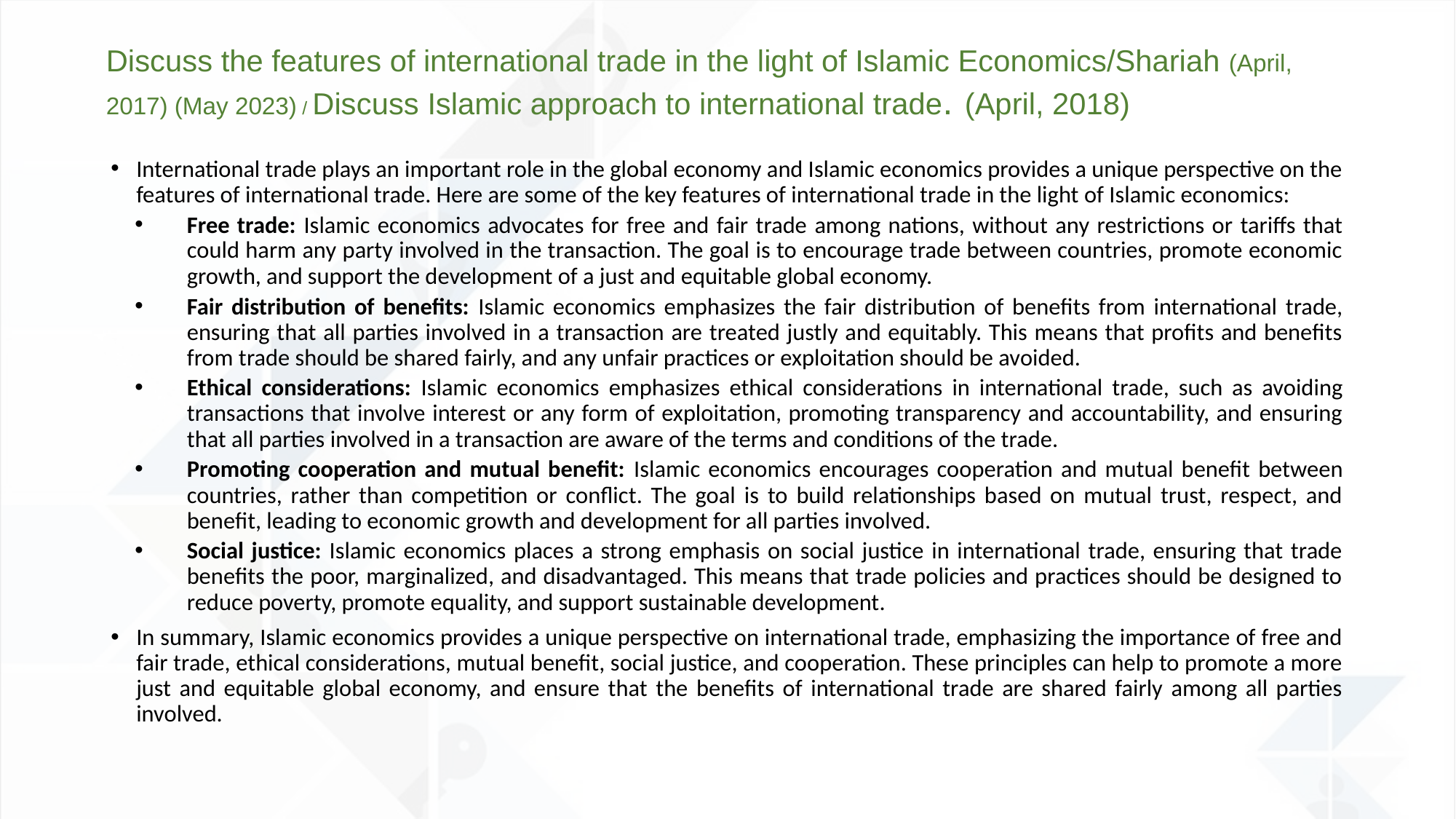

# Discuss the features of international trade in the light of Islamic Economics/Shariah (April, 2017) (May 2023) / Discuss Islamic approach to international trade. (April, 2018)
International trade plays an important role in the global economy and Islamic economics provides a unique perspective on the features of international trade. Here are some of the key features of international trade in the light of Islamic economics:
Free trade: Islamic economics advocates for free and fair trade among nations, without any restrictions or tariffs that could harm any party involved in the transaction. The goal is to encourage trade between countries, promote economic growth, and support the development of a just and equitable global economy.
Fair distribution of benefits: Islamic economics emphasizes the fair distribution of benefits from international trade, ensuring that all parties involved in a transaction are treated justly and equitably. This means that profits and benefits from trade should be shared fairly, and any unfair practices or exploitation should be avoided.
Ethical considerations: Islamic economics emphasizes ethical considerations in international trade, such as avoiding transactions that involve interest or any form of exploitation, promoting transparency and accountability, and ensuring that all parties involved in a transaction are aware of the terms and conditions of the trade.
Promoting cooperation and mutual benefit: Islamic economics encourages cooperation and mutual benefit between countries, rather than competition or conflict. The goal is to build relationships based on mutual trust, respect, and benefit, leading to economic growth and development for all parties involved.
Social justice: Islamic economics places a strong emphasis on social justice in international trade, ensuring that trade benefits the poor, marginalized, and disadvantaged. This means that trade policies and practices should be designed to reduce poverty, promote equality, and support sustainable development.
In summary, Islamic economics provides a unique perspective on international trade, emphasizing the importance of free and fair trade, ethical considerations, mutual benefit, social justice, and cooperation. These principles can help to promote a more just and equitable global economy, and ensure that the benefits of international trade are shared fairly among all parties involved.